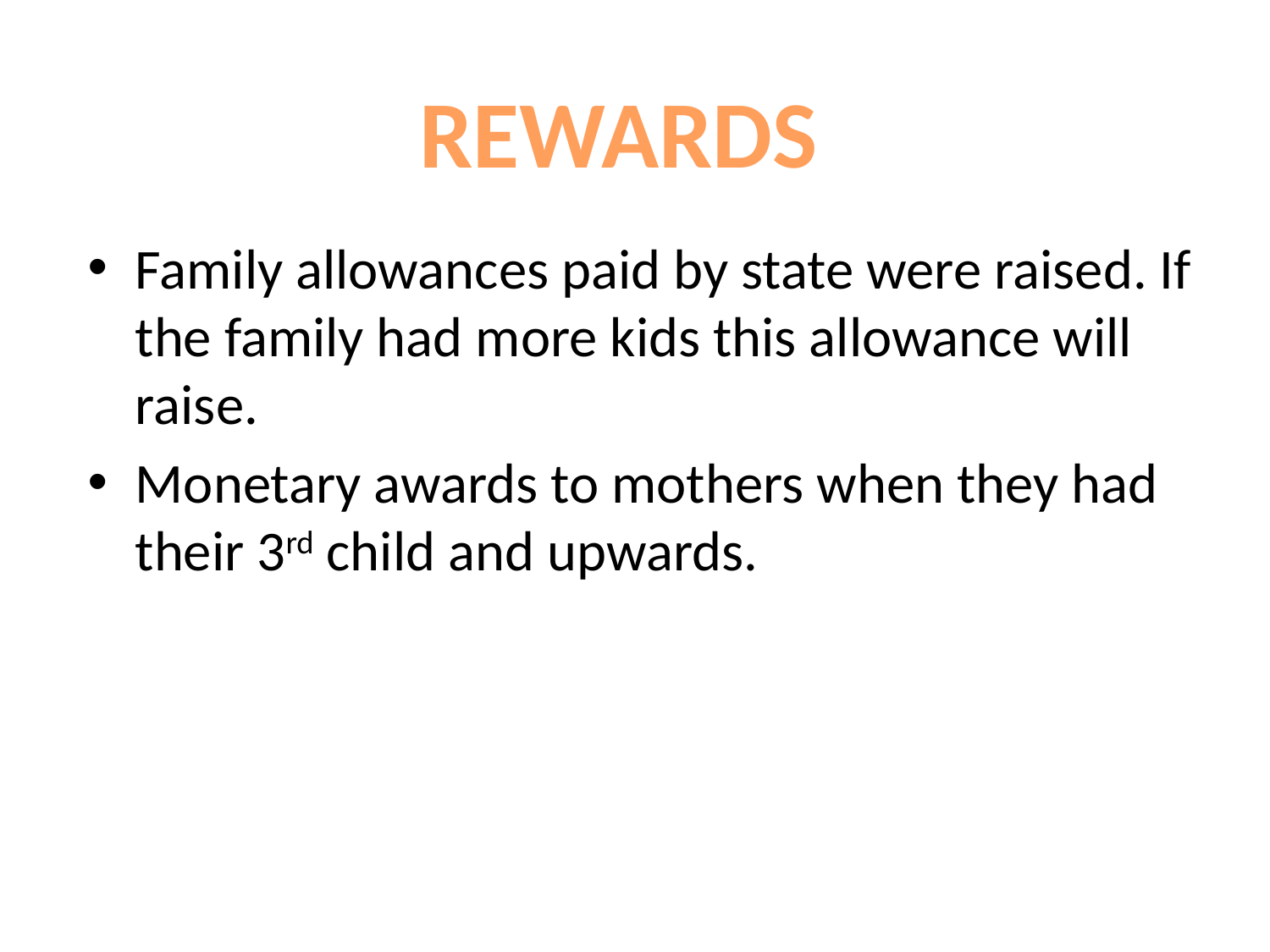

REWARDS
Family allowances paid by state were raised. If the family had more kids this allowance will raise.
Monetary awards to mothers when they had their 3rd child and upwards.